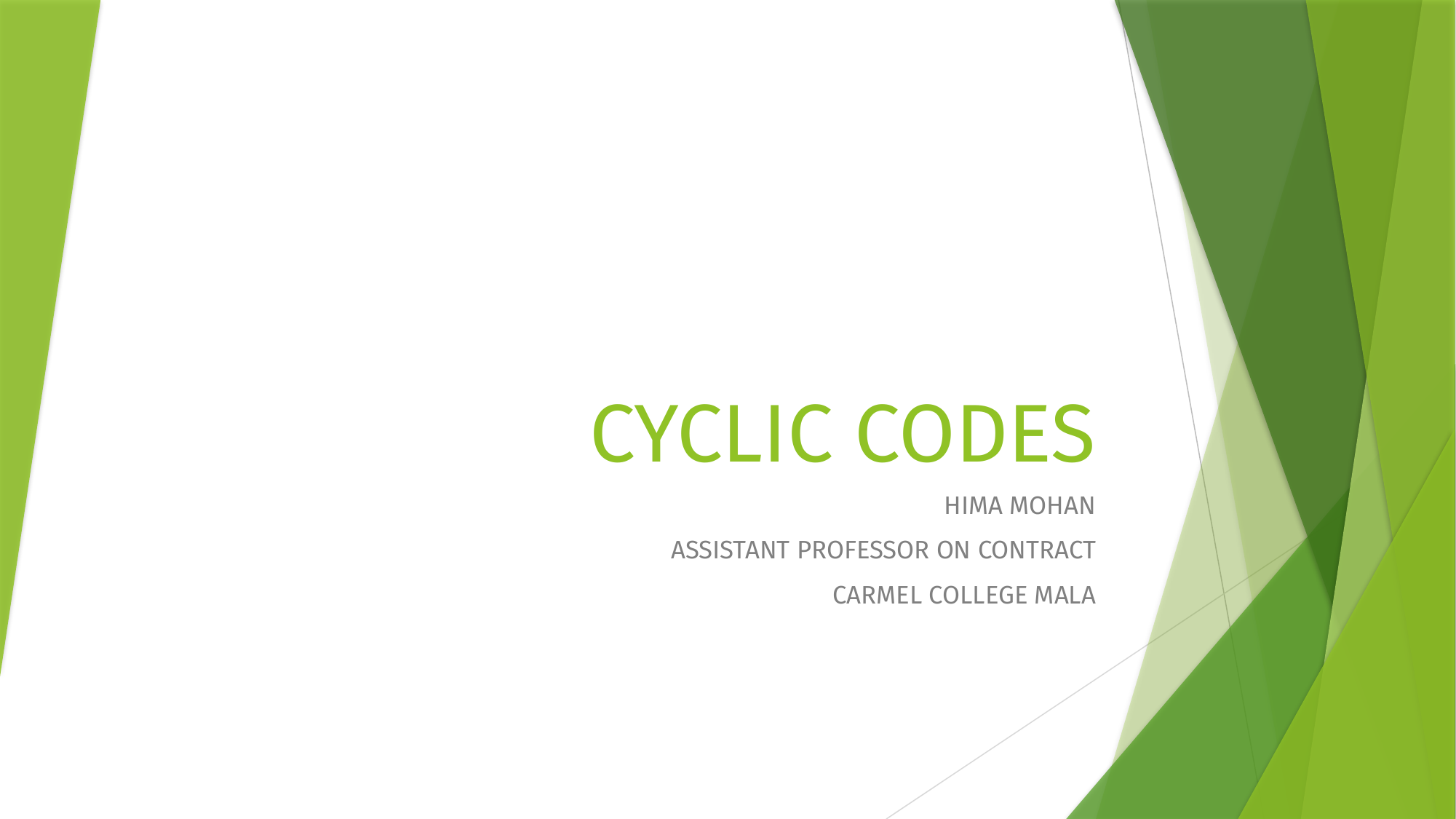

# CYCLIC CODES
HIMA MOHAN
ASSISTANT PROFESSOR ON CONTRACT
CARMEL COLLEGE MALA